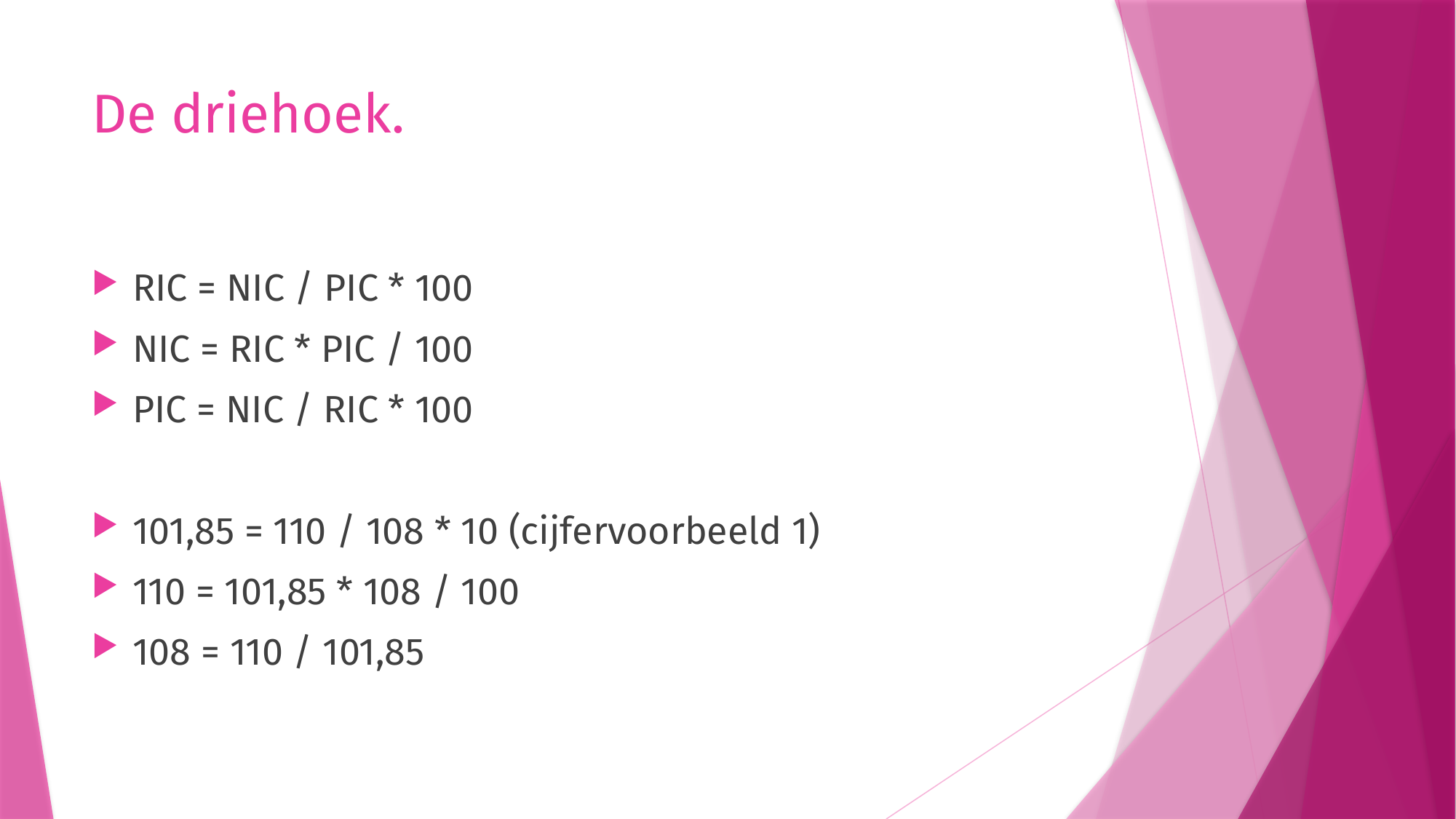

# De driehoek.
RIC = NIC / PIC * 100
NIC = RIC * PIC / 100
PIC = NIC / RIC * 100

101,85 = 110 / 108 * 10 (cijfervoorbeeld 1)
110 = 101,85 * 108 / 100
108 = 110 / 101,85